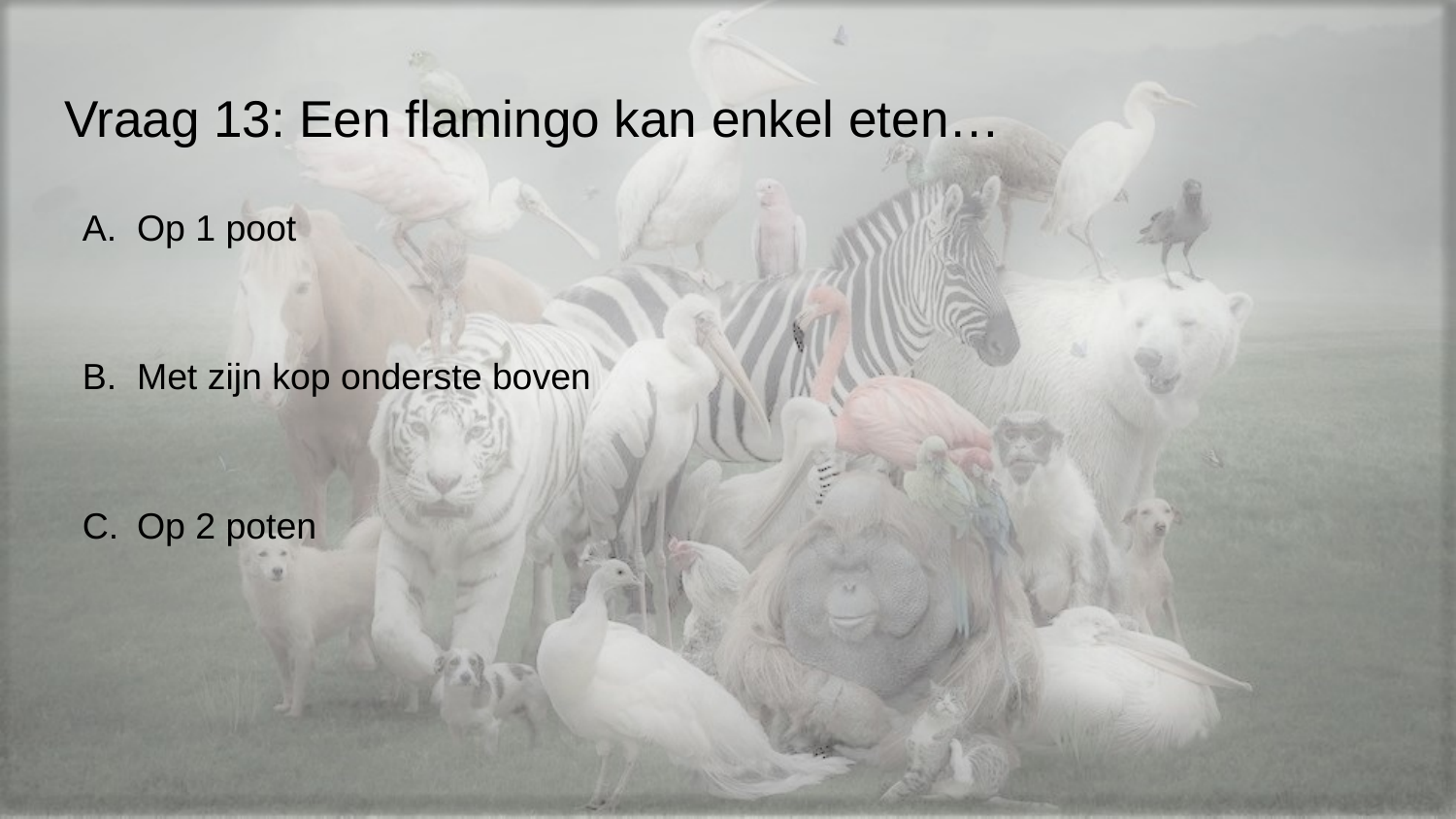

# Vraag 13: Een flamingo kan enkel eten…
Op 1 poot

Met zijn kop onderste boven

Op 2 poten